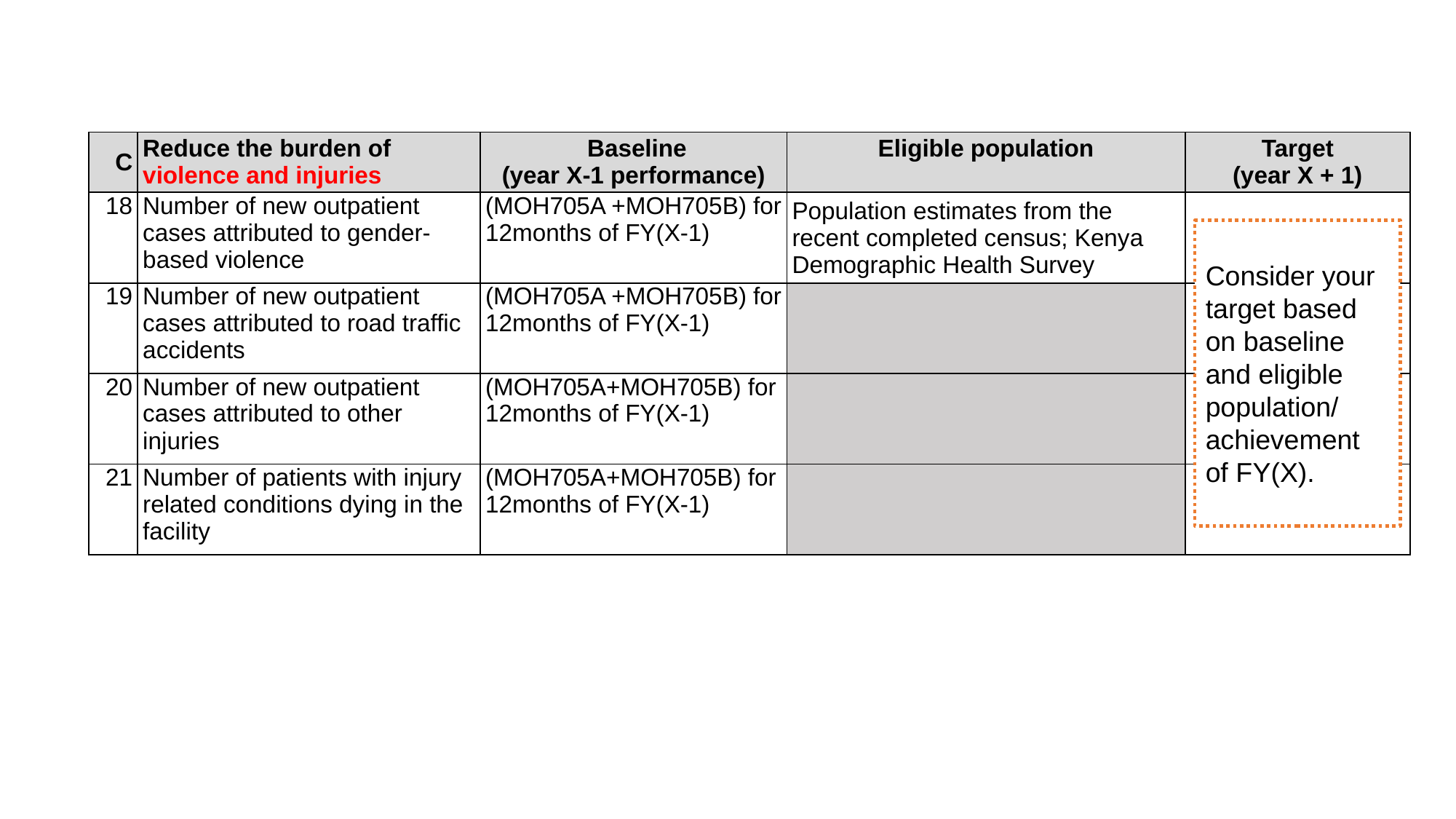

| C | Reduce the burden of violence and injuries | Baseline (year X-1 performance) | Eligible population | Target (year X + 1) |
| --- | --- | --- | --- | --- |
| 18 | Number of new outpatient cases attributed to gender-based violence | (MOH705A +MOH705B) for 12months of FY(X-1) | Population estimates from the recent completed census; Kenya Demographic Health Survey |  |
| 19 | Number of new outpatient cases attributed to road traffic accidents | (MOH705A +MOH705B) for 12months of FY(X-1) |  |  |
| 20 | Number of new outpatient cases attributed to other injuries | (MOH705A+MOH705B) for 12months of FY(X-1) |  |  |
| 21 | Number of patients with injury related conditions dying in the facility | (MOH705A+MOH705B) for 12months of FY(X-1) |  |  |

Consider your target based on baseline and eligible population/
achievement of FY(X).